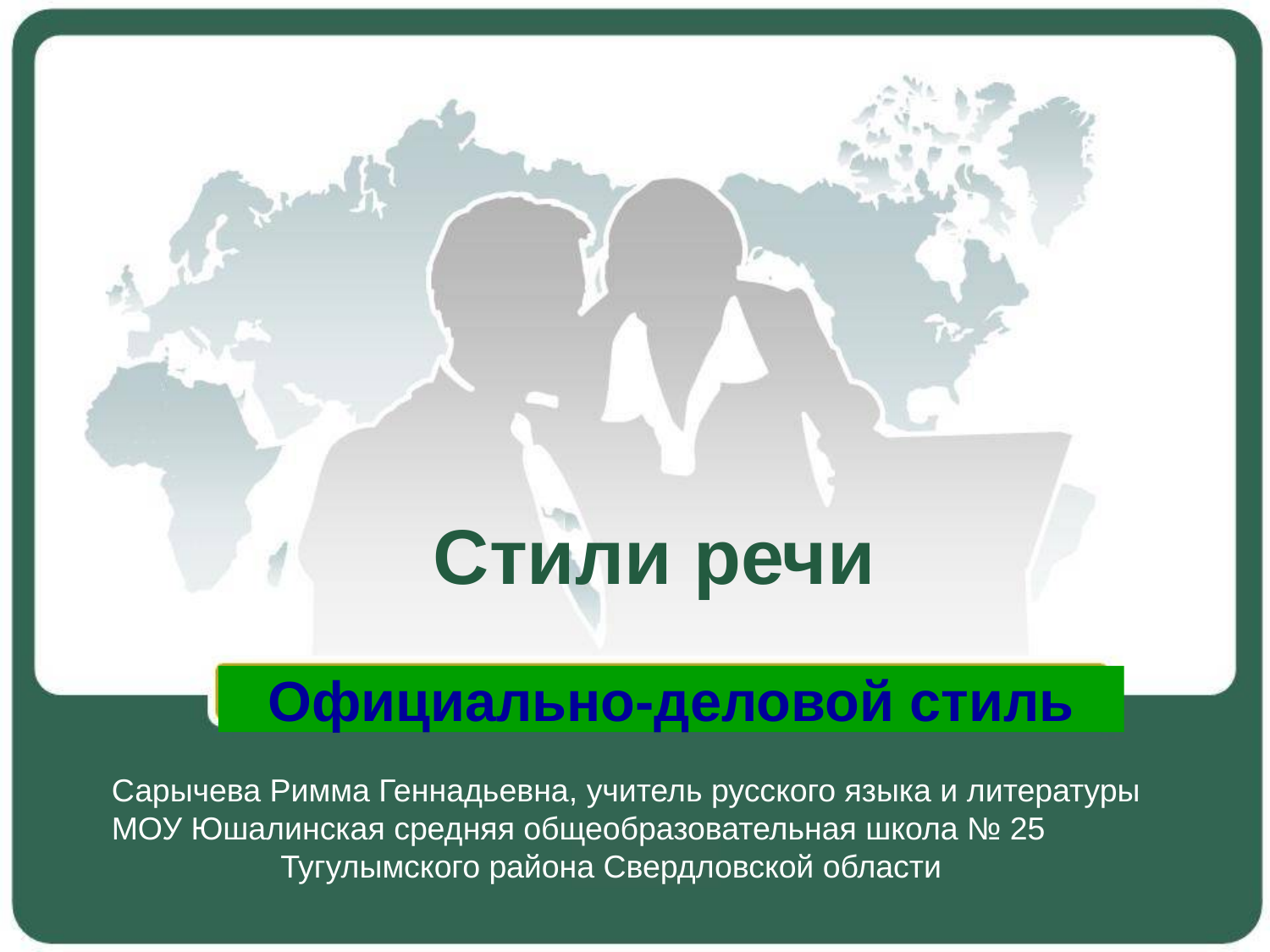

# Стили речи
Официально-деловой стиль
Сарычева Римма Геннадьевна, учитель русского языка и литературы
МОУ Юшалинская средняя общеобразовательная школа № 25
                   Тугулымского района Свердловской области